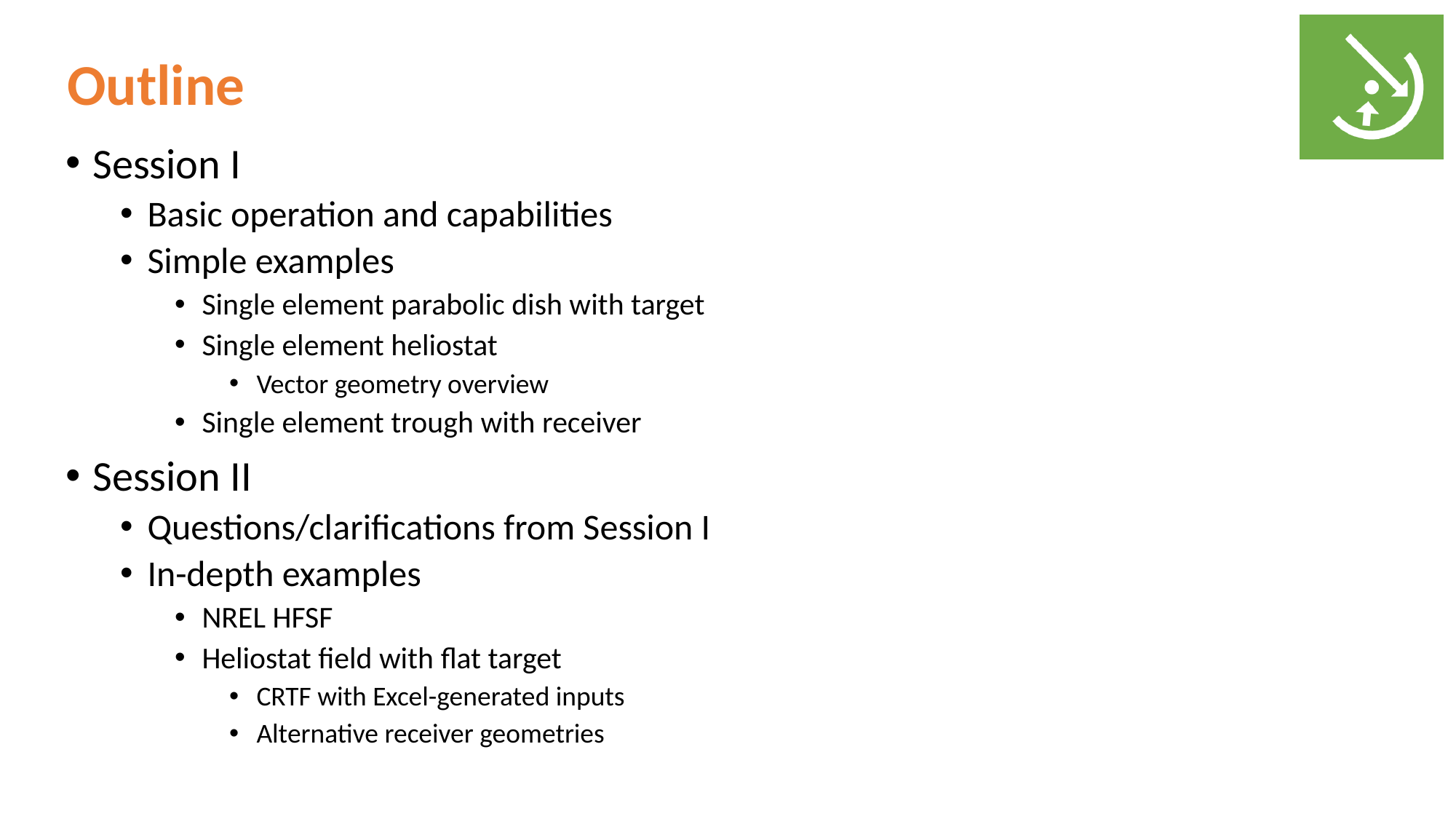

# Outline
Session I
Basic operation and capabilities
Simple examples
Single element parabolic dish with target
Single element heliostat
Vector geometry overview
Single element trough with receiver
Session II
Questions/clarifications from Session I
In-depth examples
NREL HFSF
Heliostat field with flat target
CRTF with Excel-generated inputs
Alternative receiver geometries